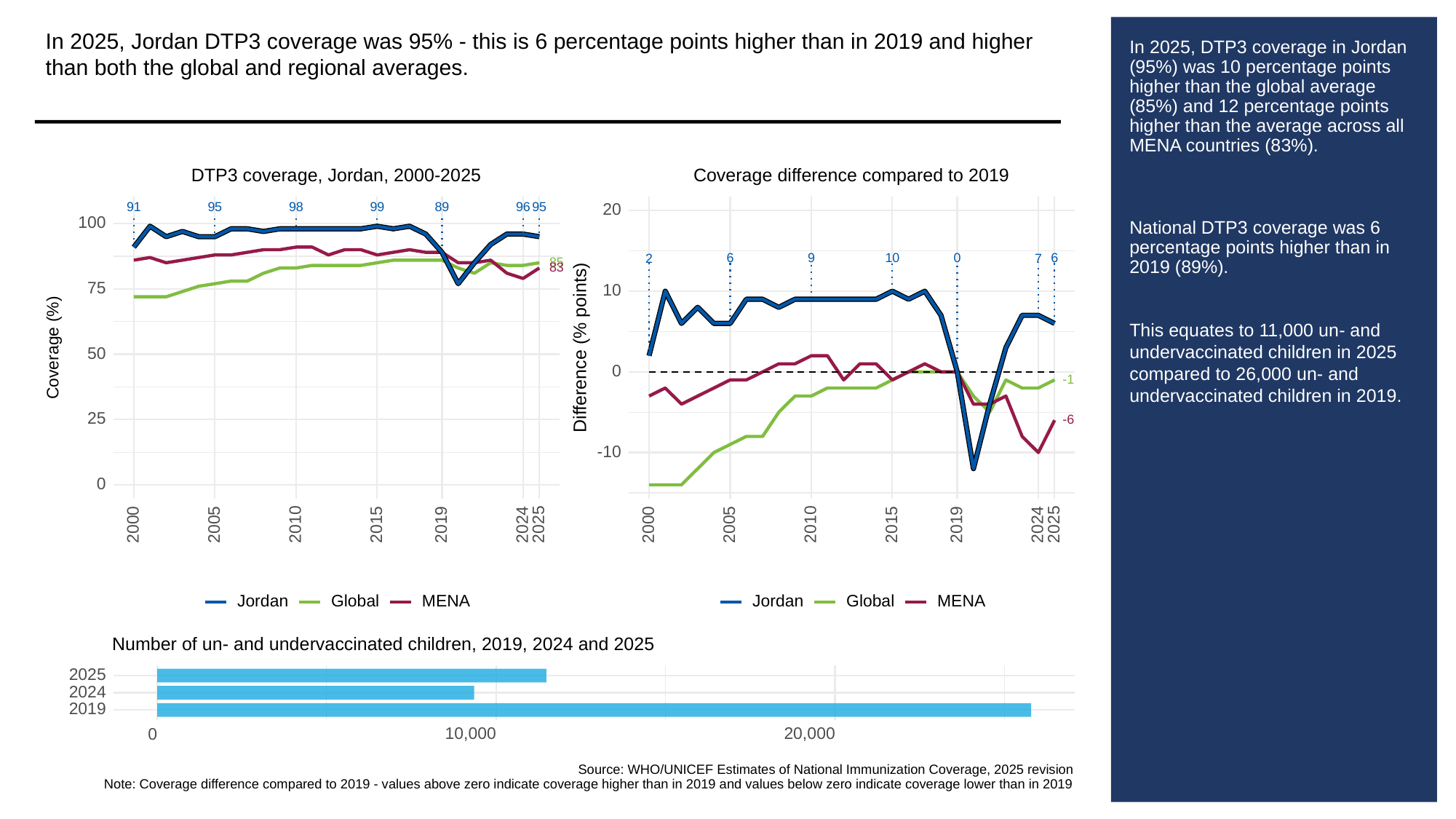

In 2025, Jordan DTP3 coverage was 95% - this is 6 percentage points higher than in 2019 and higher than both the global and regional averages.
# In 2025, DTP3 coverage in Jordan (95%) was 10 percentage points higher than the global average (85%) and 12 percentage points higher than the average across all MENA countries (83%).

National DTP3 coverage was 6 percentage points higher than in 2019 (89%).

This equates to 11,000 un- and undervaccinated children in 2025 compared to 26,000 un- and undervaccinated children in 2019.

Coverage difference compared to 2019
DTP3 coverage, Jordan, 2000-2025

91
95
98
99
89
96
95
20

100

6
9
10
0
6
2
7

85

83
75
10

Difference (% points)
Coverage (%)
50

0

-1

25
-6

-10

0

2000
2005
2010
2015
2019
2024
2025
2000
2005
2010
2015
2019
2024
2025
Global
Global
Jordan
Jordan
MENA
MENA

Number of un- and undervaccinated children, 2019, 2024 and 2025

2025

2024

2019

10,000
20,000
0
Source: WHO/UNICEF Estimates of National Immunization Coverage, 2025 revision
Note: Coverage difference compared to 2019 - values above zero indicate coverage higher than in 2019 and values below zero indicate coverage lower than in 2019